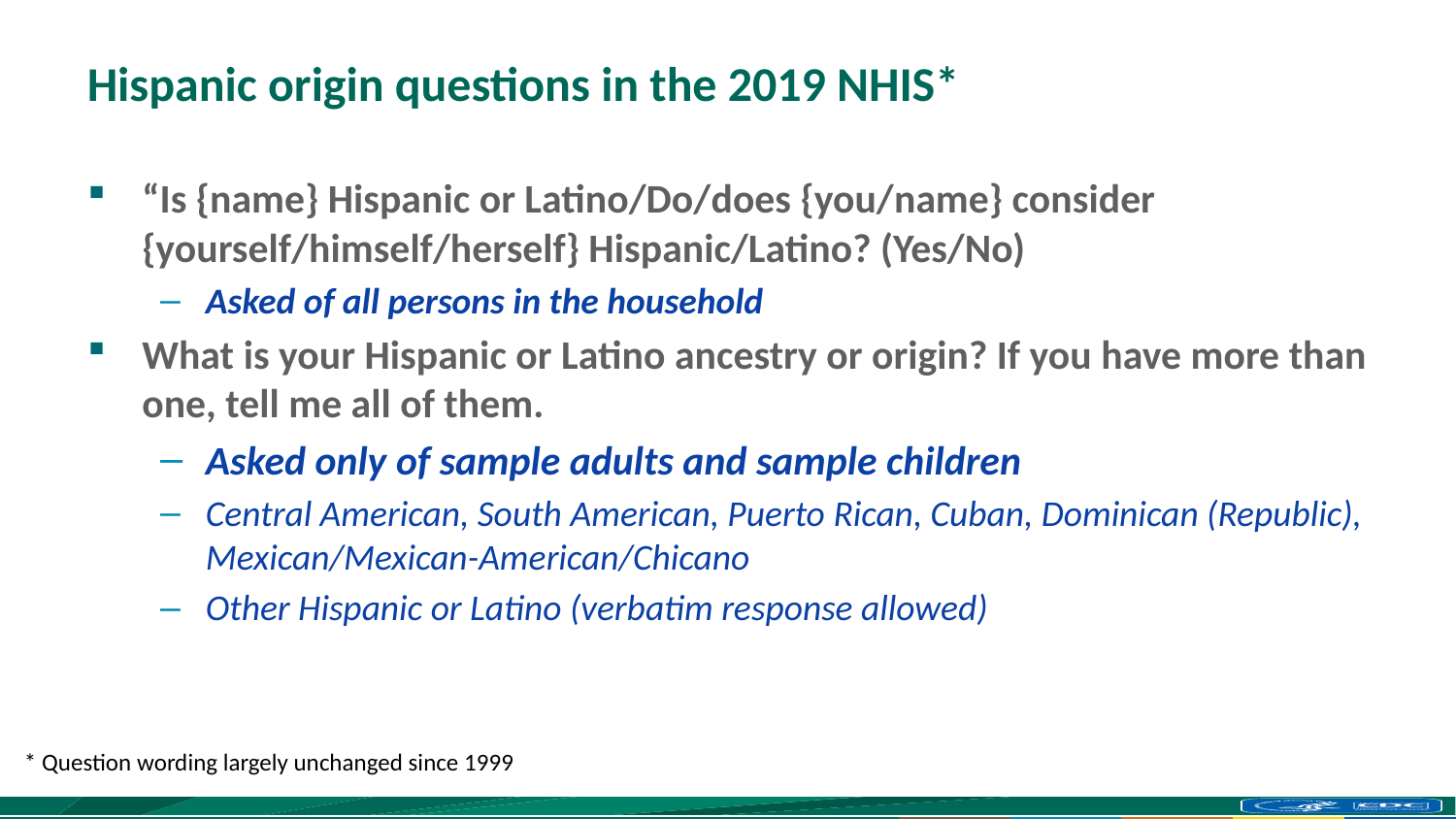

# Hispanic origin questions in the 2019 NHIS*
“Is {name} Hispanic or Latino/Do/does {you/name} consider {yourself/himself/herself} Hispanic/Latino? (Yes/No)
Asked of all persons in the household
What is your Hispanic or Latino ancestry or origin? If you have more than one, tell me all of them.
Asked only of sample adults and sample children
Central American, South American, Puerto Rican, Cuban, Dominican (Republic), Mexican/Mexican-American/Chicano
Other Hispanic or Latino (verbatim response allowed)

* Question wording largely unchanged since 1999